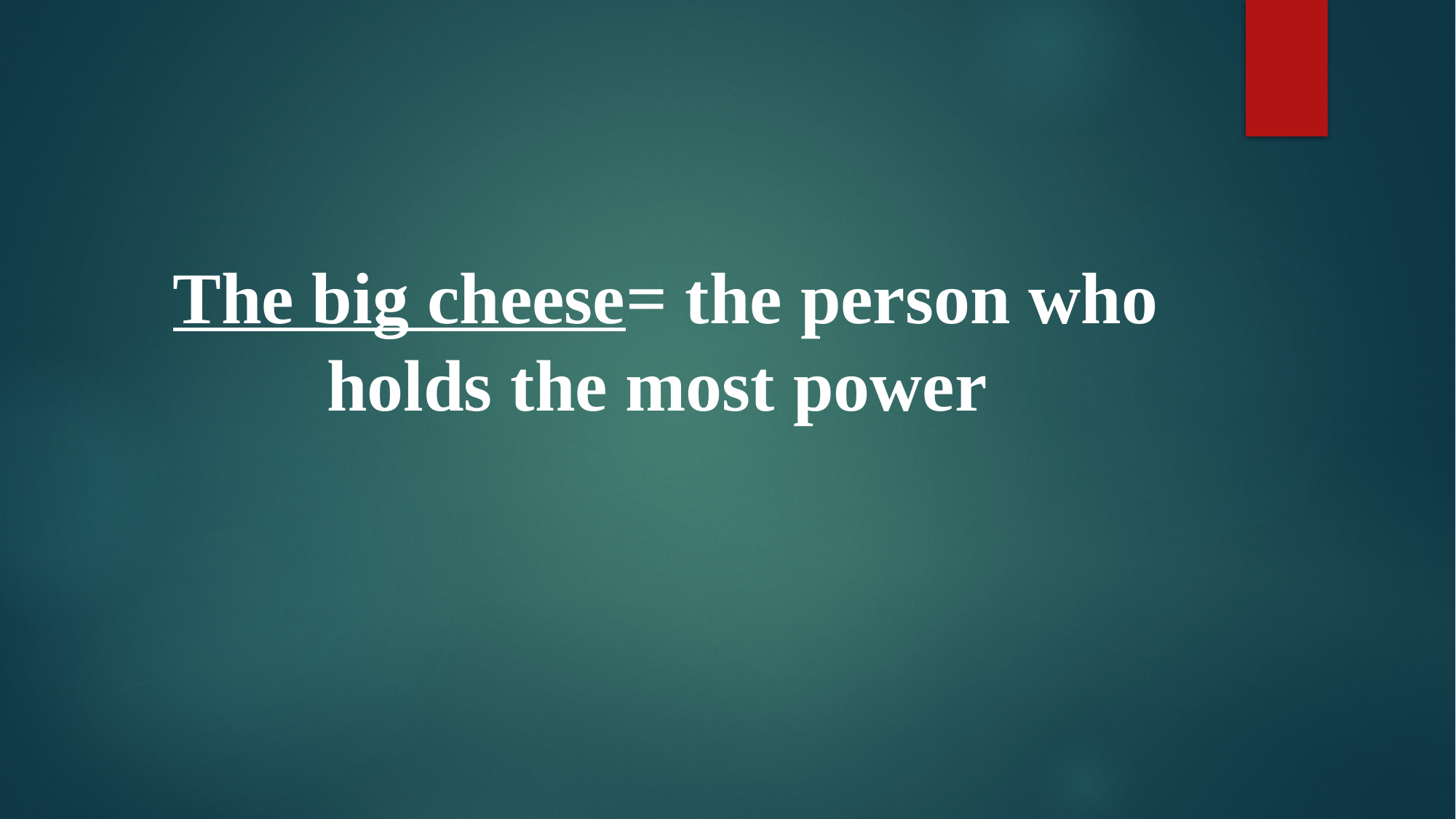

The big cheese= the person who holds the most power